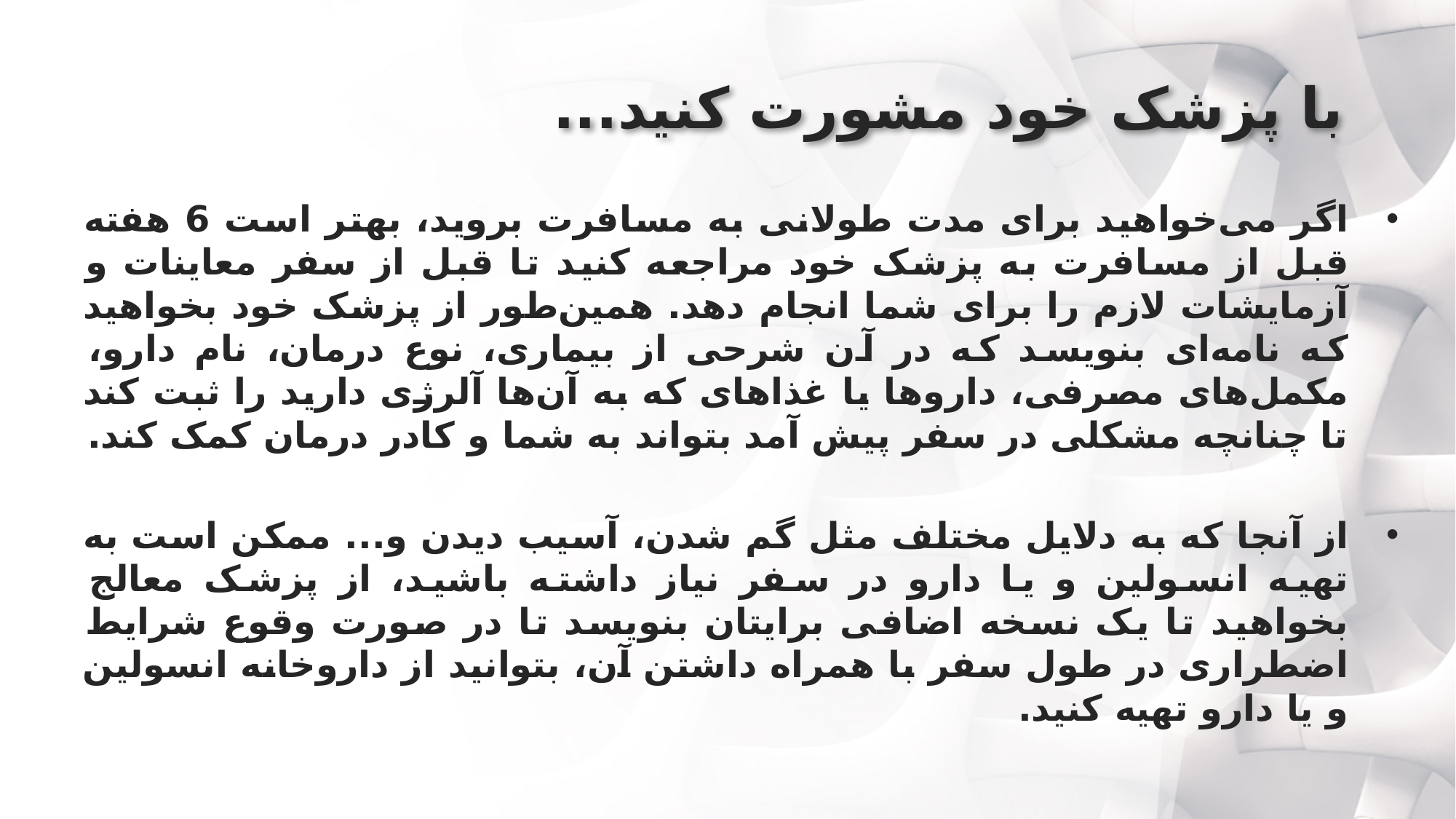

# با پزشک خود مشورت کنید...
اگر می‌خواهید برای مدت طولانی به مسافرت بروید، بهتر است 6 هفته قبل از مسافرت به پزشک خود مراجعه کنید تا قبل از سفر معاینات و آزمایشات لازم را برای شما انجام دهد. همین‌طور از پزشک خود بخواهید که نامه‌ای بنویسد که در آن شرحی از بیماری، نوع درمان، نام دارو، مکمل‌های مصرفی، داروها یا غذاهای که به آن‌ها آلرژی دارید را ثبت کند تا چنانچه مشکلی در سفر پیش آمد بتواند به شما و کادر درمان کمک کند.

از آنجا که به دلایل مختلف مثل گم ‌شدن، آسیب دیدن و... ممکن است به تهیه انسولین و یا دارو در سفر نیاز داشته باشید، از پزشک معالج بخواهید تا یک نسخه اضافی برایتان بنویسد تا در صورت وقوع شرایط اضطراری در طول سفر با همراه داشتن آن، بتوانید از داروخانه انسولین و یا دارو تهیه کنید.